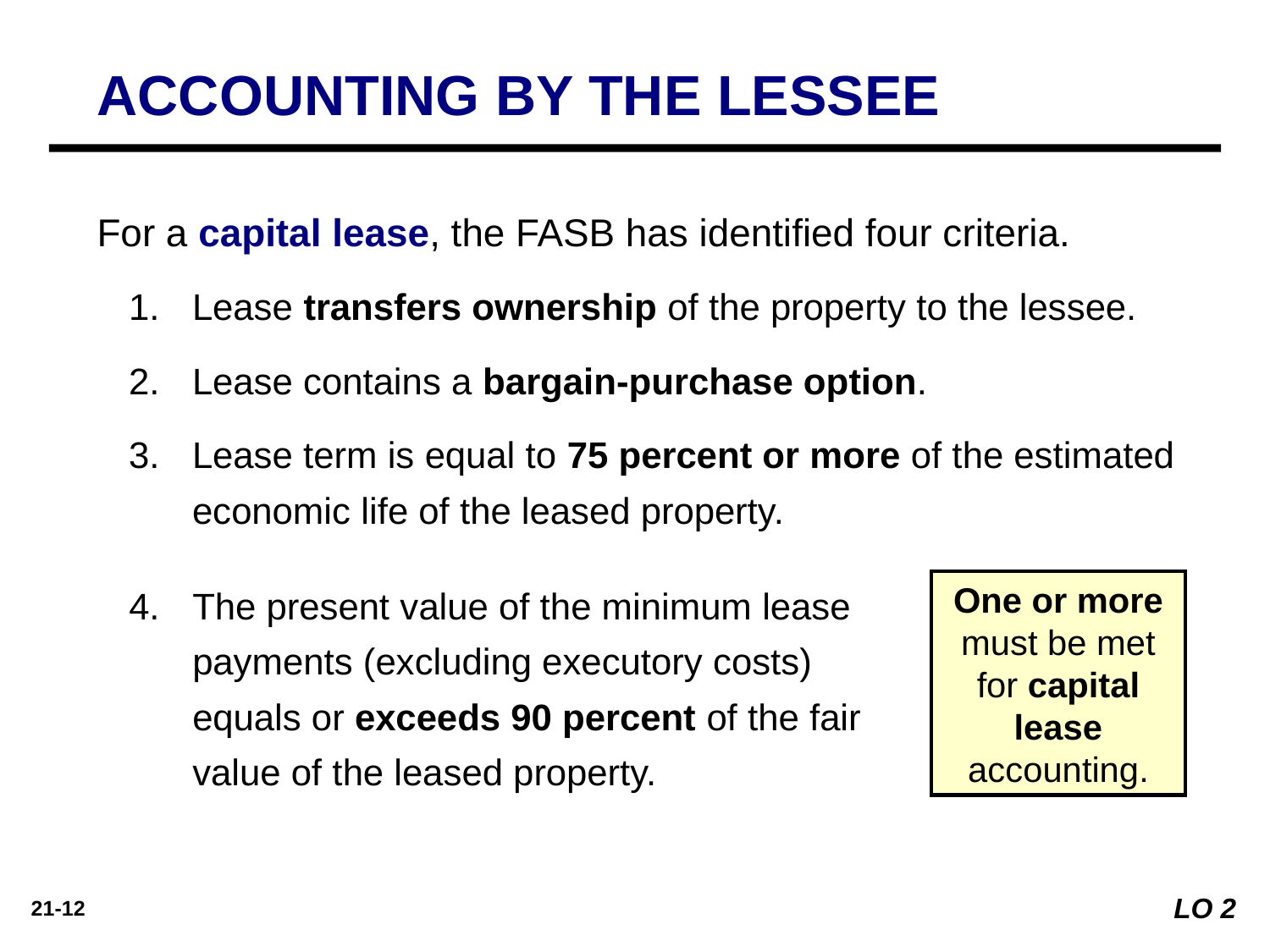

ACCOUNTING BY THE LESSEE

For a capital lease, the FASB has identified four criteria.
Lease transfers ownership of the property to the lessee.
Lease contains a bargain-purchase option.
Lease term is equal to 75 percent or more of the estimated economic life of the leased property.
The present value of the minimum lease payments (excluding executory costs) equals or exceeds 90 percent of the fair value of the leased property.
One or more must be met for capital lease accounting.
LO 2